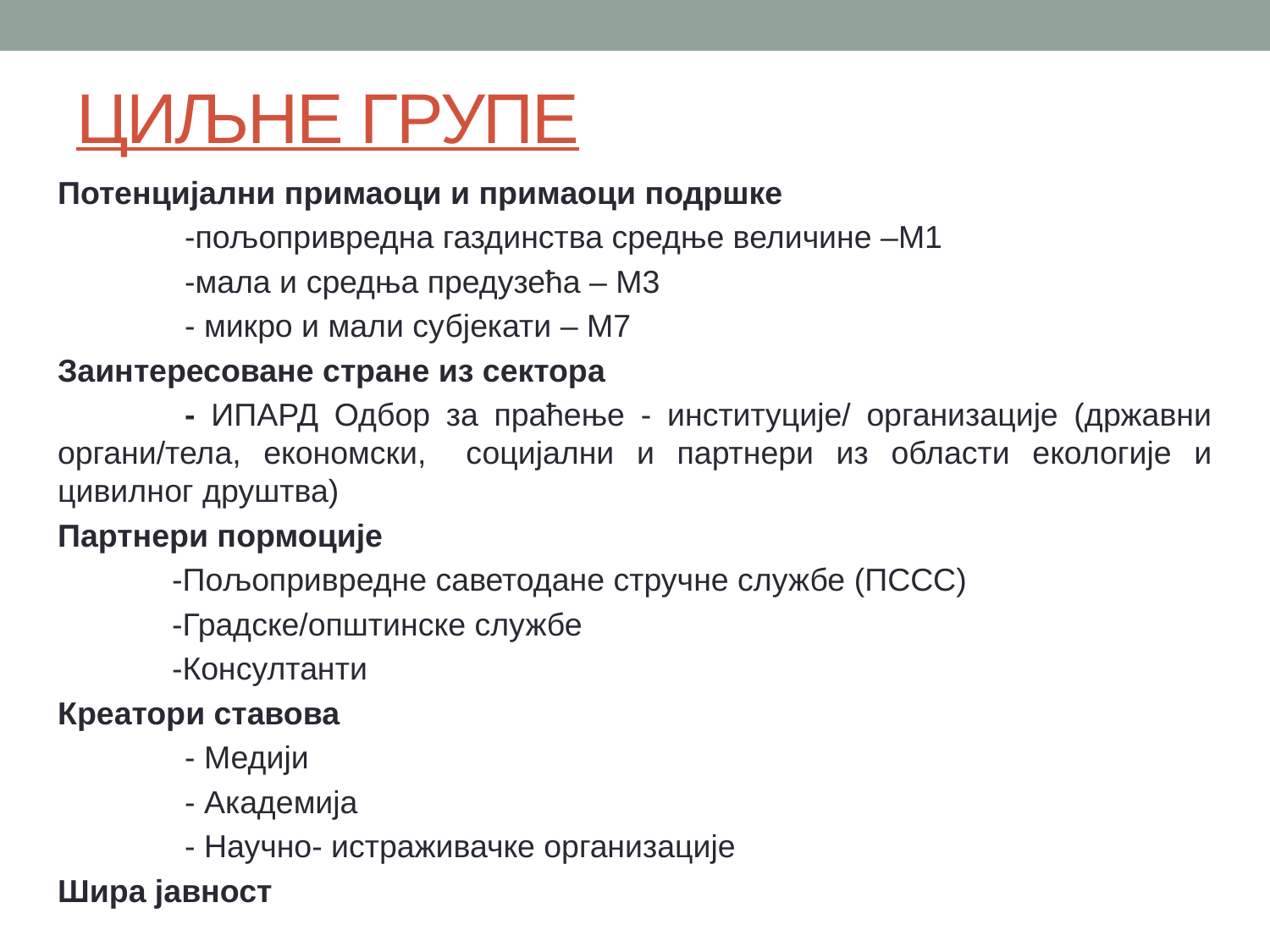

# ЦИЉНЕ ГРУПЕ
Потенцијални примаоци и примаоци подршке
	-пољопривредна газдинства средње величине –М1
	-мала и средња предузећа – М3
	- микро и мали субјекати – М7
Заинтересоване стране из сектора
	- ИПАРД Одбор за праћење - институције/ организације (државни органи/тела, економски, 	социјални и партнери из области екологије и цивилног друштва)
Партнери пормоције
-Пољопривредне саветодане стручне службе (ПССС)
-Градске/општинске службе
-Консултанти
Креатори ставова
	- Медији
	- Академија
	- Научно- истраживачке организације
Шира јавност